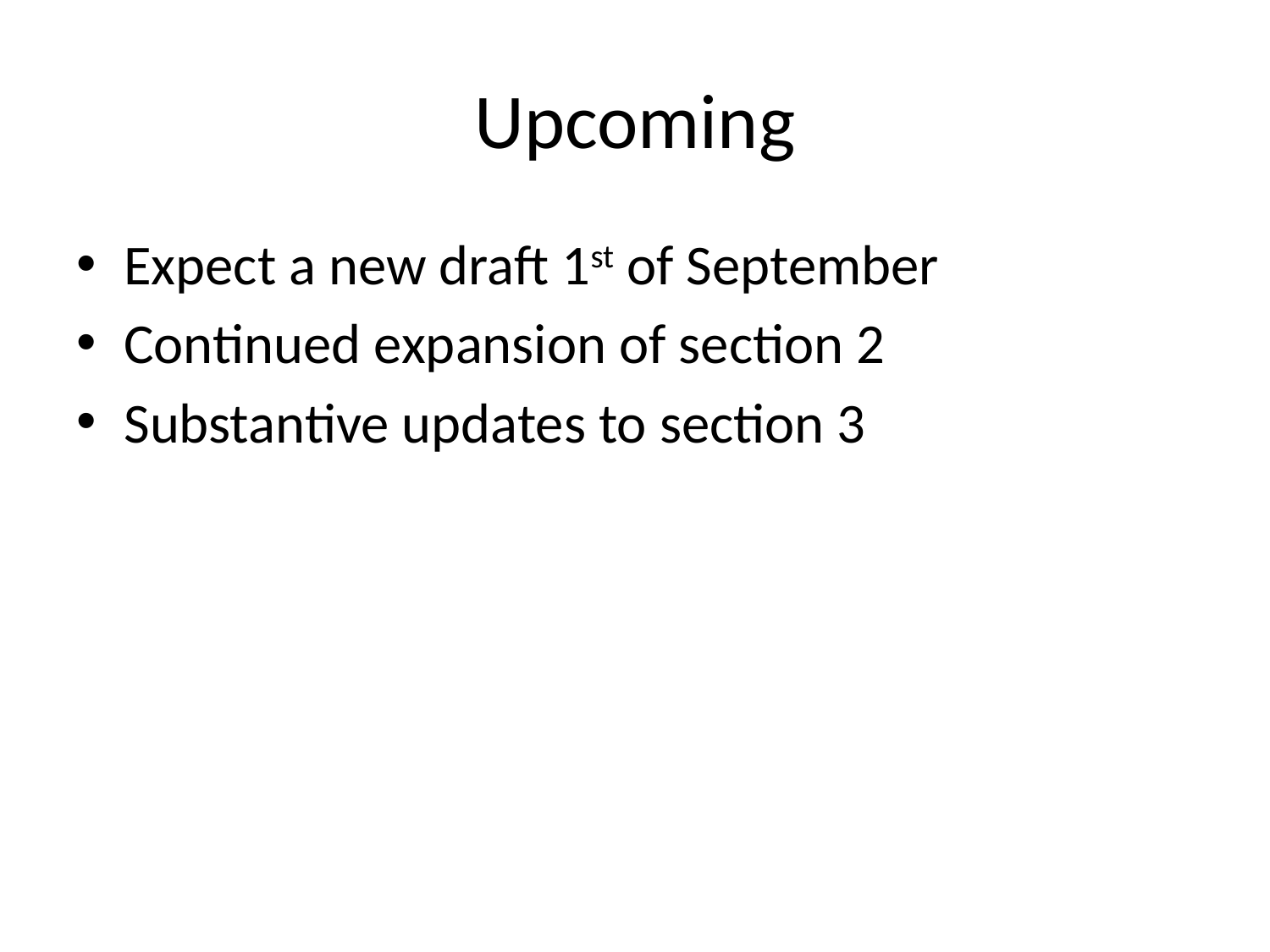

# Upcoming
Expect a new draft 1st of September
Continued expansion of section 2
Substantive updates to section 3